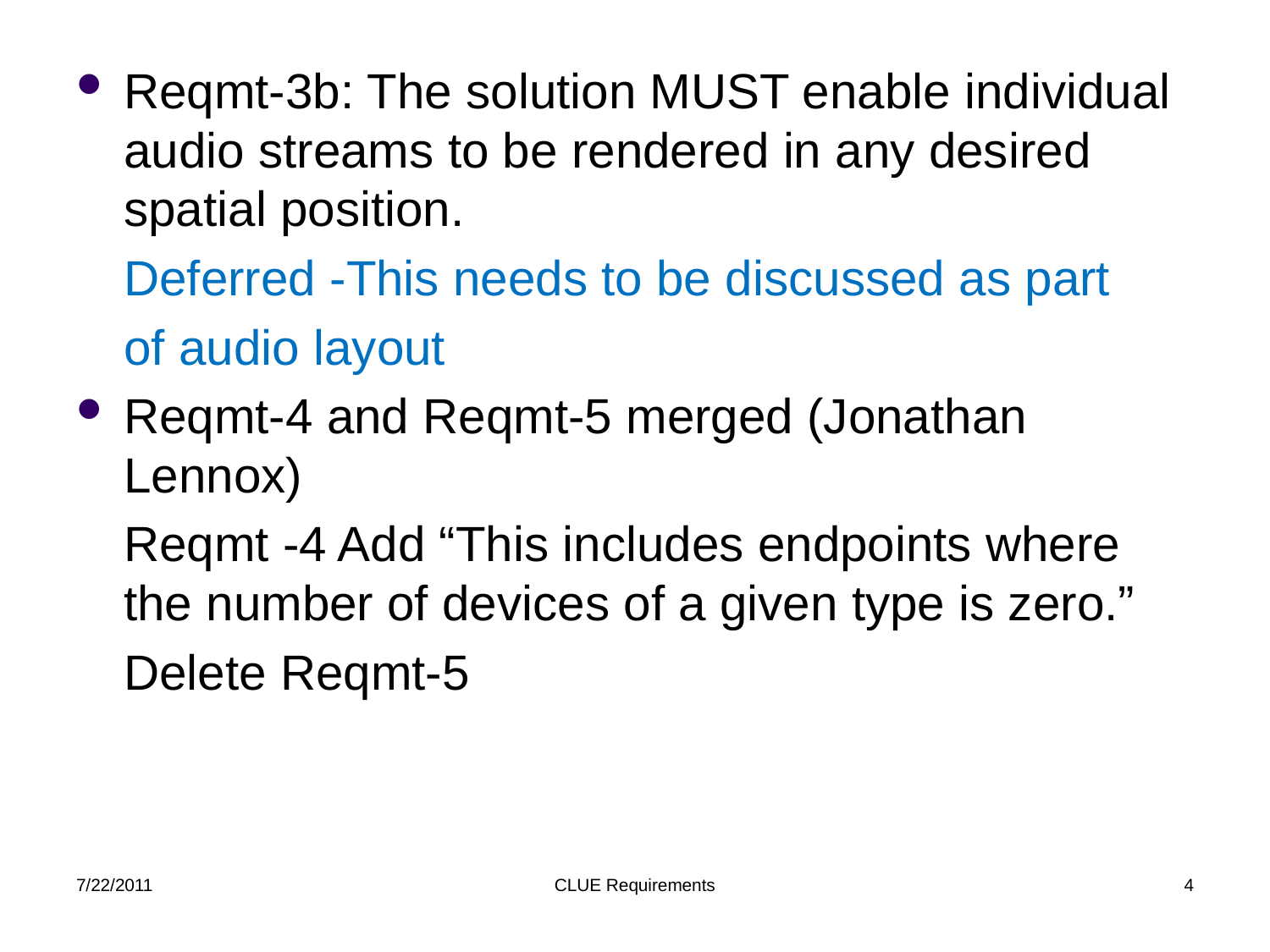

Reqmt-3b: The solution MUST enable individual audio streams to be rendered in any desired spatial position.
Deferred -This needs to be discussed as part
of audio layout
Reqmt-4 and Reqmt-5 merged (Jonathan Lennox)
	Reqmt -4 Add “This includes endpoints where the number of devices of a given type is zero.”
	Delete Reqmt-5
7/22/2011
CLUE Requirements
4